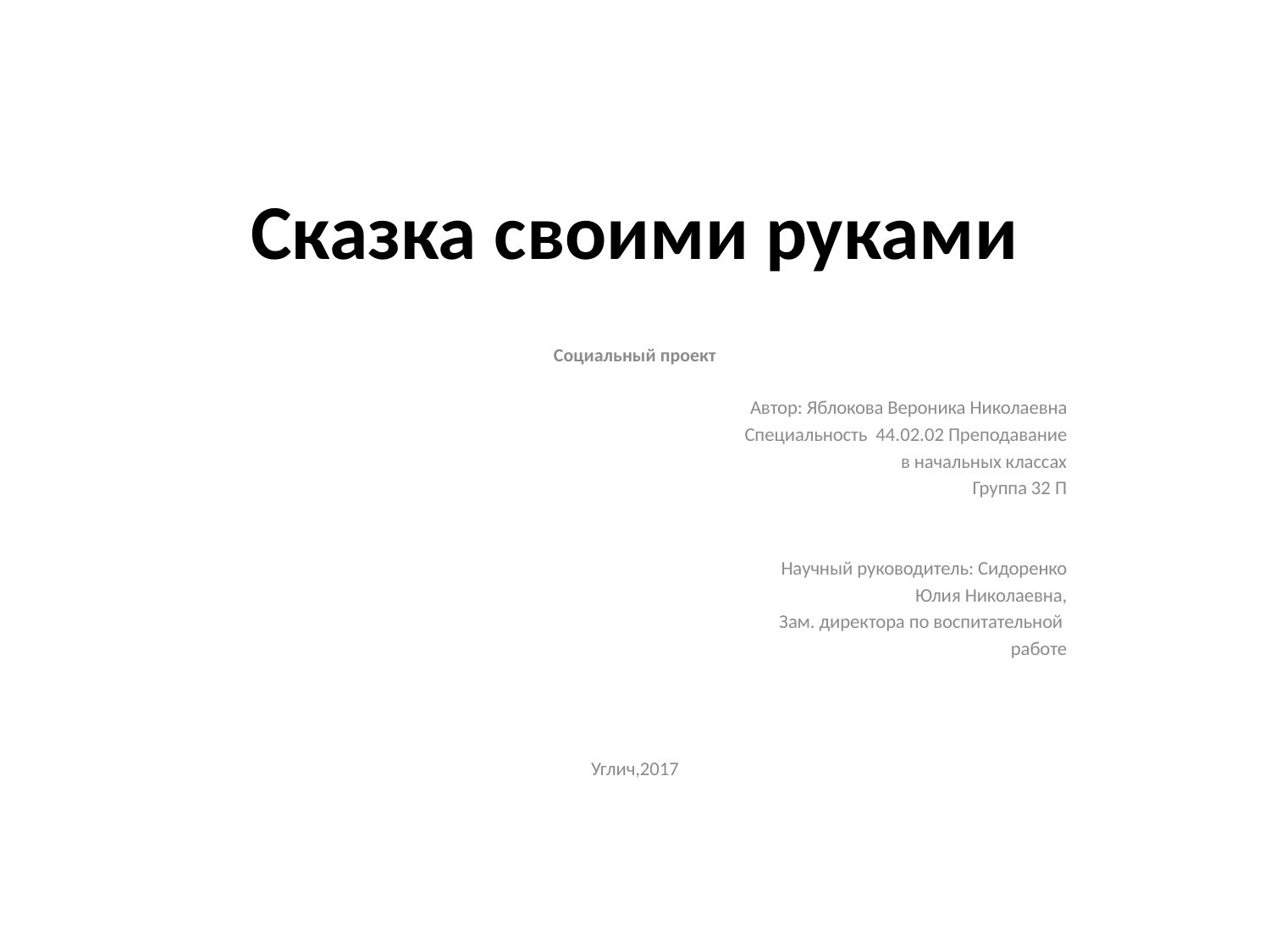

# Сказка своими руками
Социальный проект

Автор: Яблокова Вероника Николаевна
Специальность  44.02.02 Преподавание
в начальных классах
Группа 32 П

Научный руководитель: Сидоренко
Юлия Николаевна,
Зам. директора по воспитательной
работе

Углич,2017